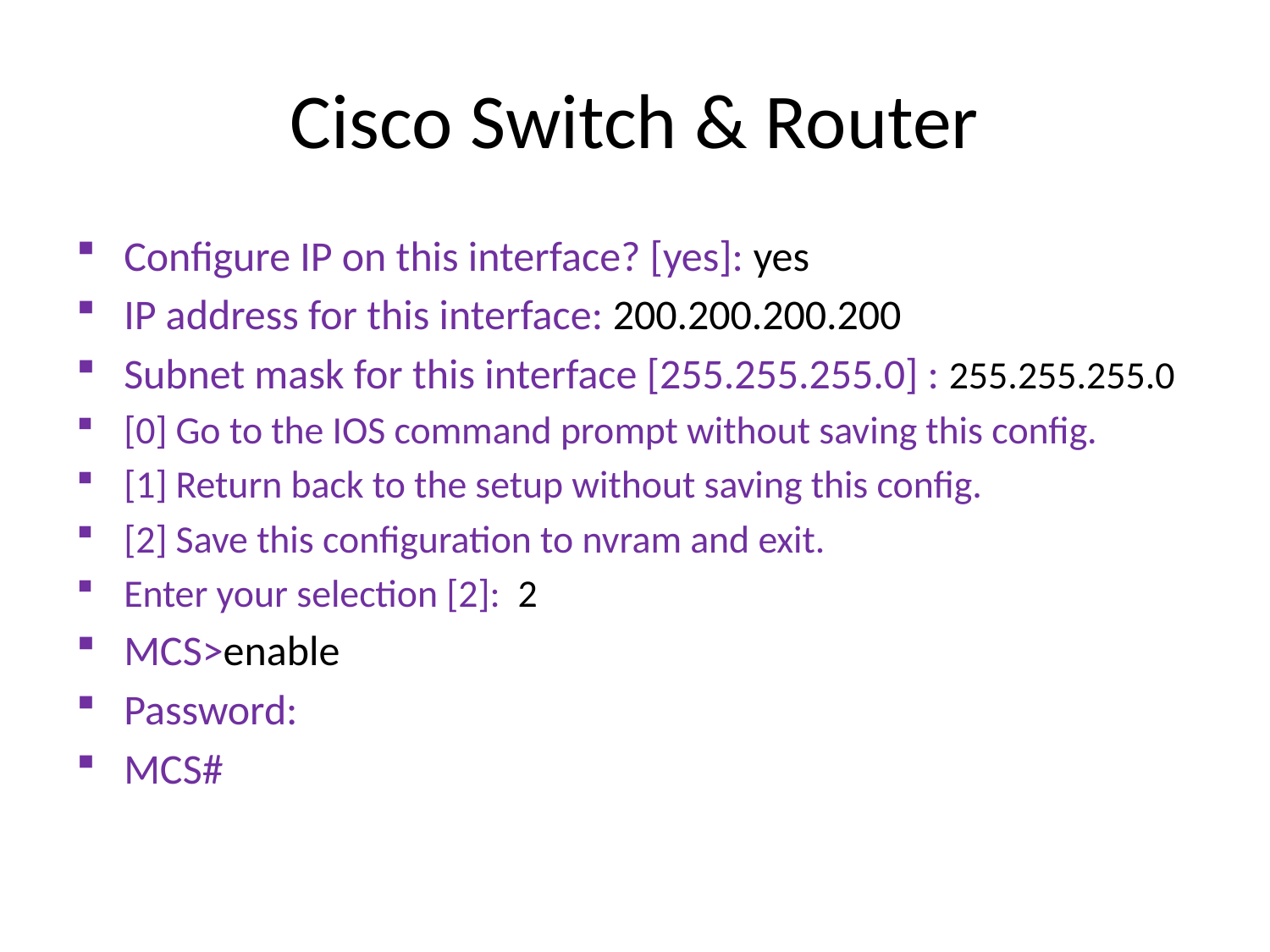

# Cisco Switch & Router
Configure IP on this interface? [yes]: yes
IP address for this interface: 200.200.200.200
Subnet mask for this interface [255.255.255.0] : 255.255.255.0
[0] Go to the IOS command prompt without saving this config.
[1] Return back to the setup without saving this config.
[2] Save this configuration to nvram and exit.
Enter your selection [2]:  2
MCS>enable
Password:
MCS#